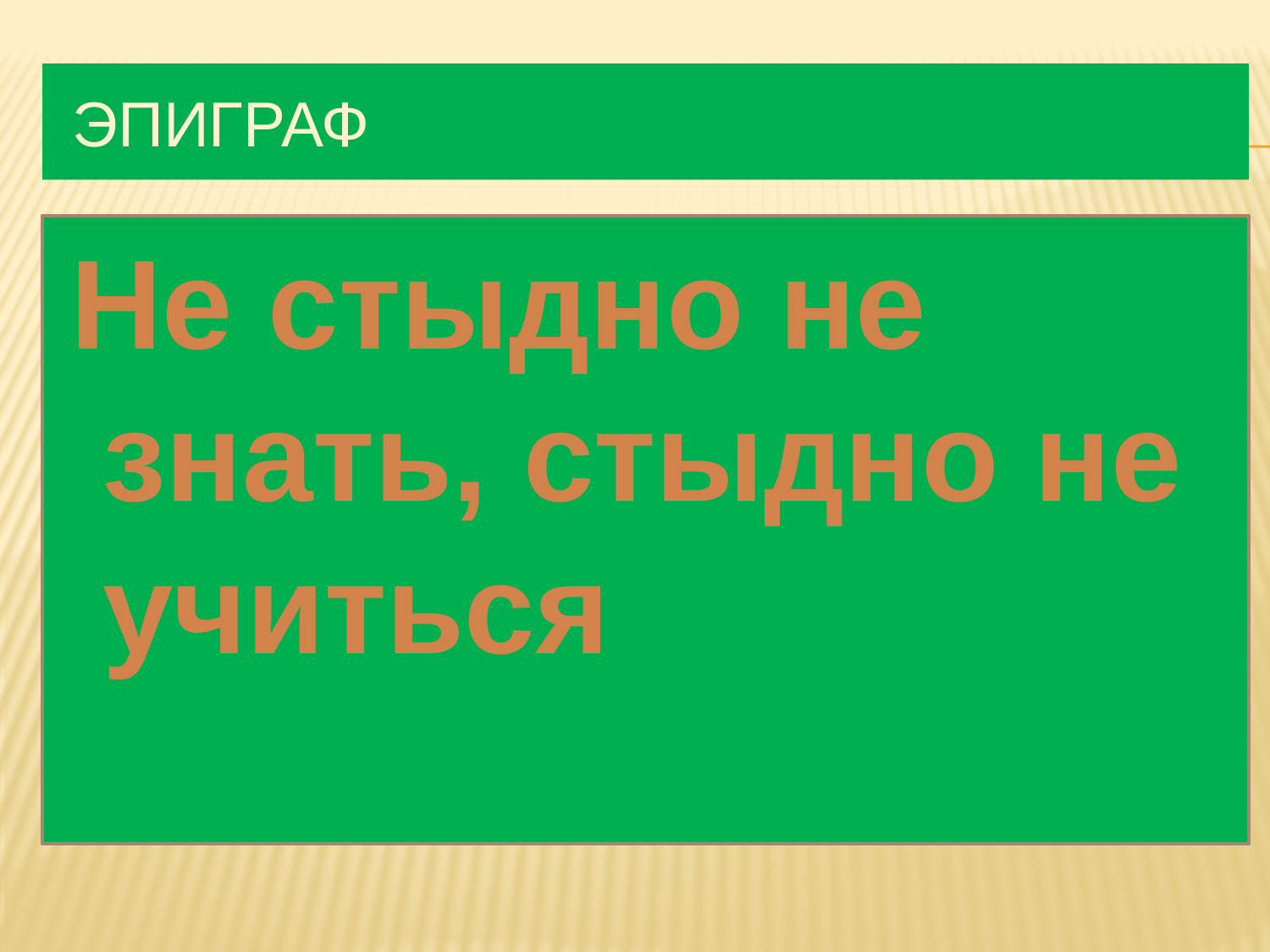

# эпиграф
 Не стыдно не знать, стыдно не учиться